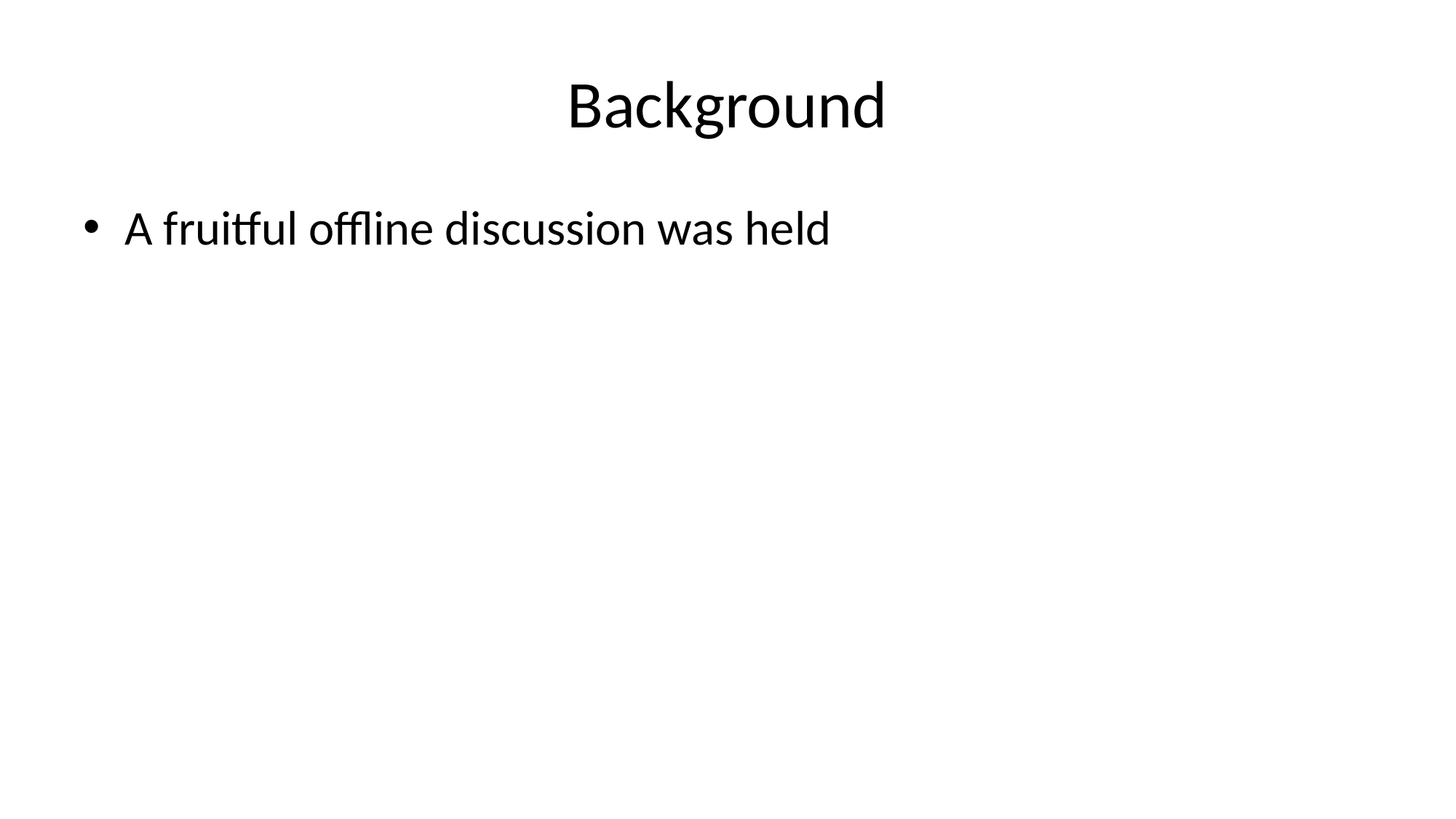

# Background
A fruitful offline discussion was held